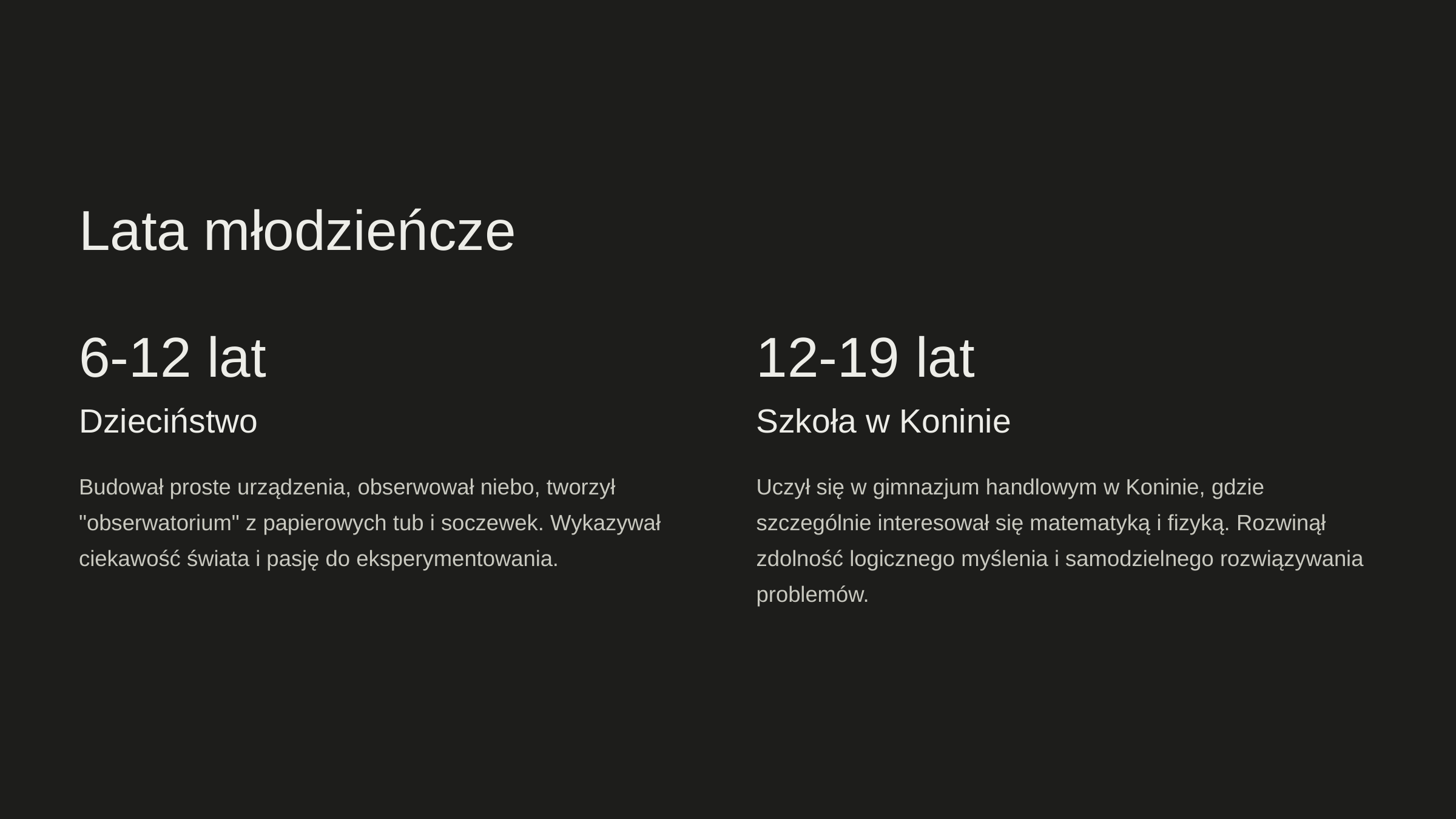

Lata młodzieńcze
6-12 lat
12-19 lat
Dzieciństwo
Szkoła w Koninie
Budował proste urządzenia, obserwował niebo, tworzył "obserwatorium" z papierowych tub i soczewek. Wykazywał ciekawość świata i pasję do eksperymentowania.
Uczył się w gimnazjum handlowym w Koninie, gdzie szczególnie interesował się matematyką i fizyką. Rozwinął zdolność logicznego myślenia i samodzielnego rozwiązywania problemów.